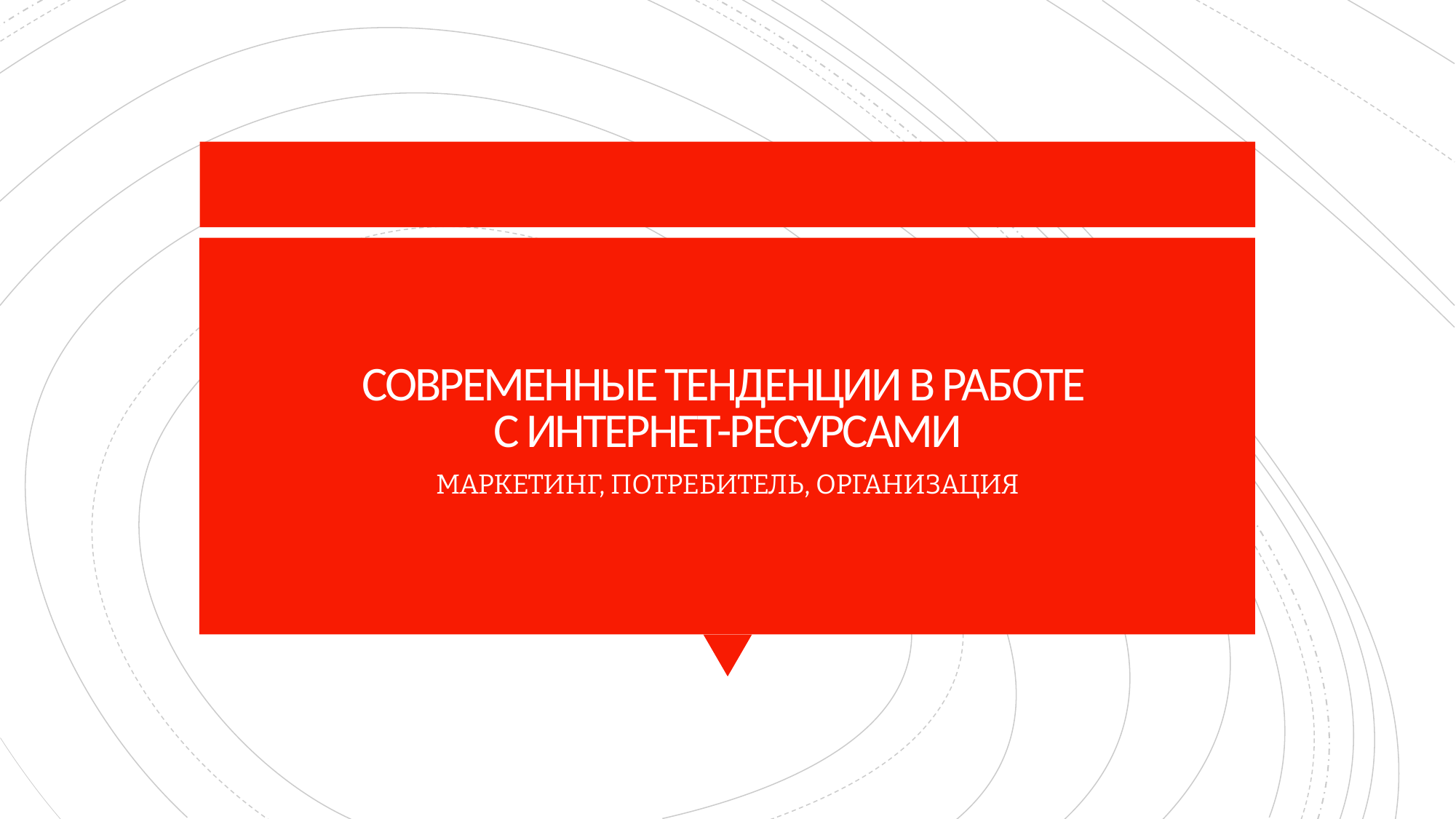

# СОВРЕМЕННЫЕ ТЕНДЕНЦИИ В РАБОТЕ С ИНТЕРНЕТ-РЕСУРСАМИ
МАРКЕТИНГ, ПОТРЕБИТЕЛЬ, ОРГАНИЗАЦИЯ